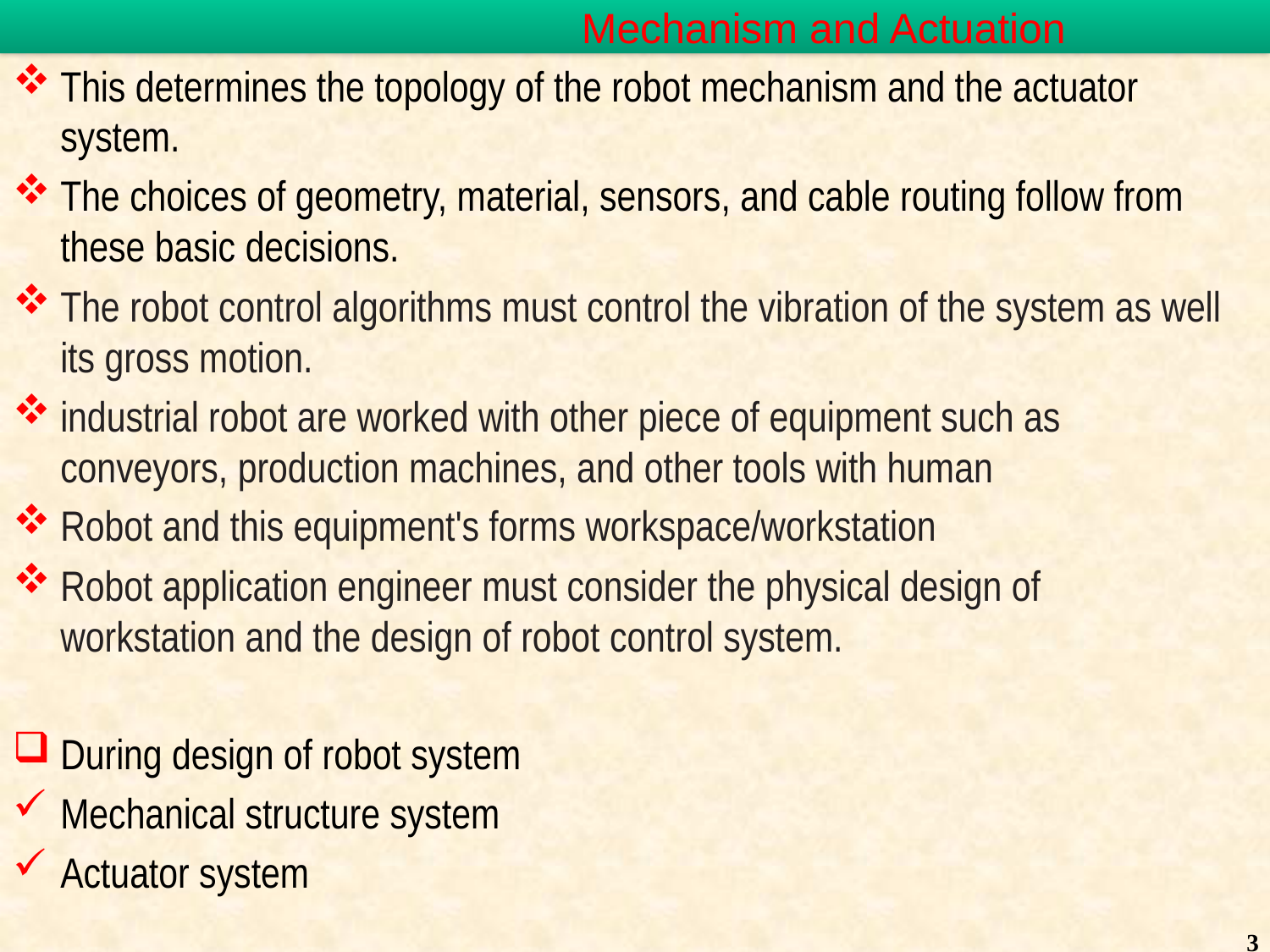

Mechanism and Actuation
This determines the topology of the robot mechanism and the actuator system.
The choices of geometry, material, sensors, and cable routing follow from these basic decisions.
The robot control algorithms must control the vibration of the system as well its gross motion.
industrial robot are worked with other piece of equipment such as conveyors, production machines, and other tools with human
Robot and this equipment's forms workspace/workstation
Robot application engineer must consider the physical design of workstation and the design of robot control system.

During design of robot system
Mechanical structure system
Actuator system

3